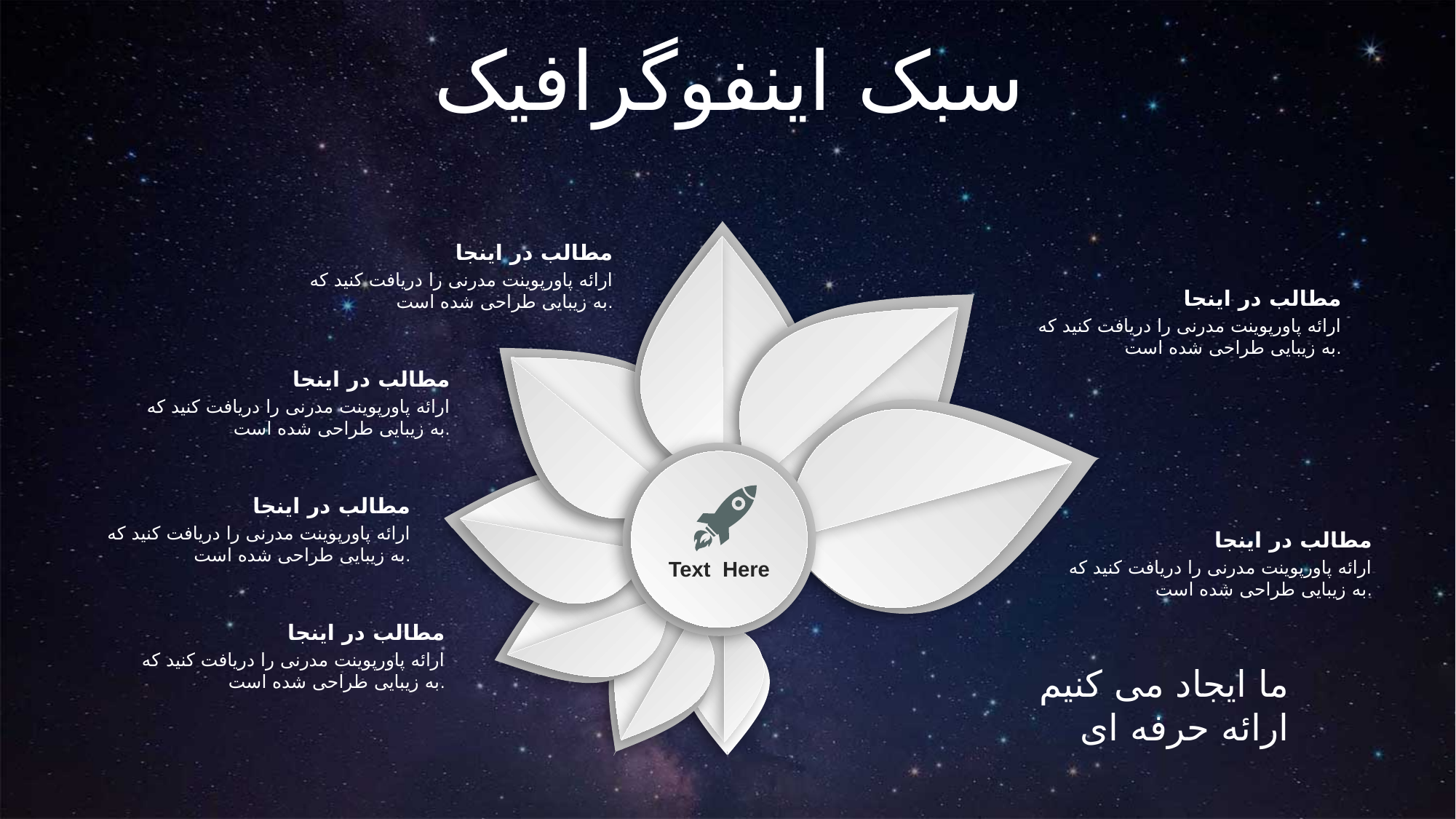

سبک اینفوگرافیک

مطالب در اینجا
ارائه پاورپوینت مدرنی را دریافت کنید که به زیبایی طراحی شده است.
مطالب در اینجا
ارائه پاورپوینت مدرنی را دریافت کنید که به زیبایی طراحی شده است.

مطالب در اینجا
ارائه پاورپوینت مدرنی را دریافت کنید که به زیبایی طراحی شده است.

مطالب در اینجا
ارائه پاورپوینت مدرنی را دریافت کنید که به زیبایی طراحی شده است.
مطالب در اینجا
ارائه پاورپوینت مدرنی را دریافت کنید که به زیبایی طراحی شده است.
Text  Here

مطالب در اینجا
ارائه پاورپوینت مدرنی را دریافت کنید که به زیبایی طراحی شده است.

ما ایجاد می کنیم
ارائه حرفه ای